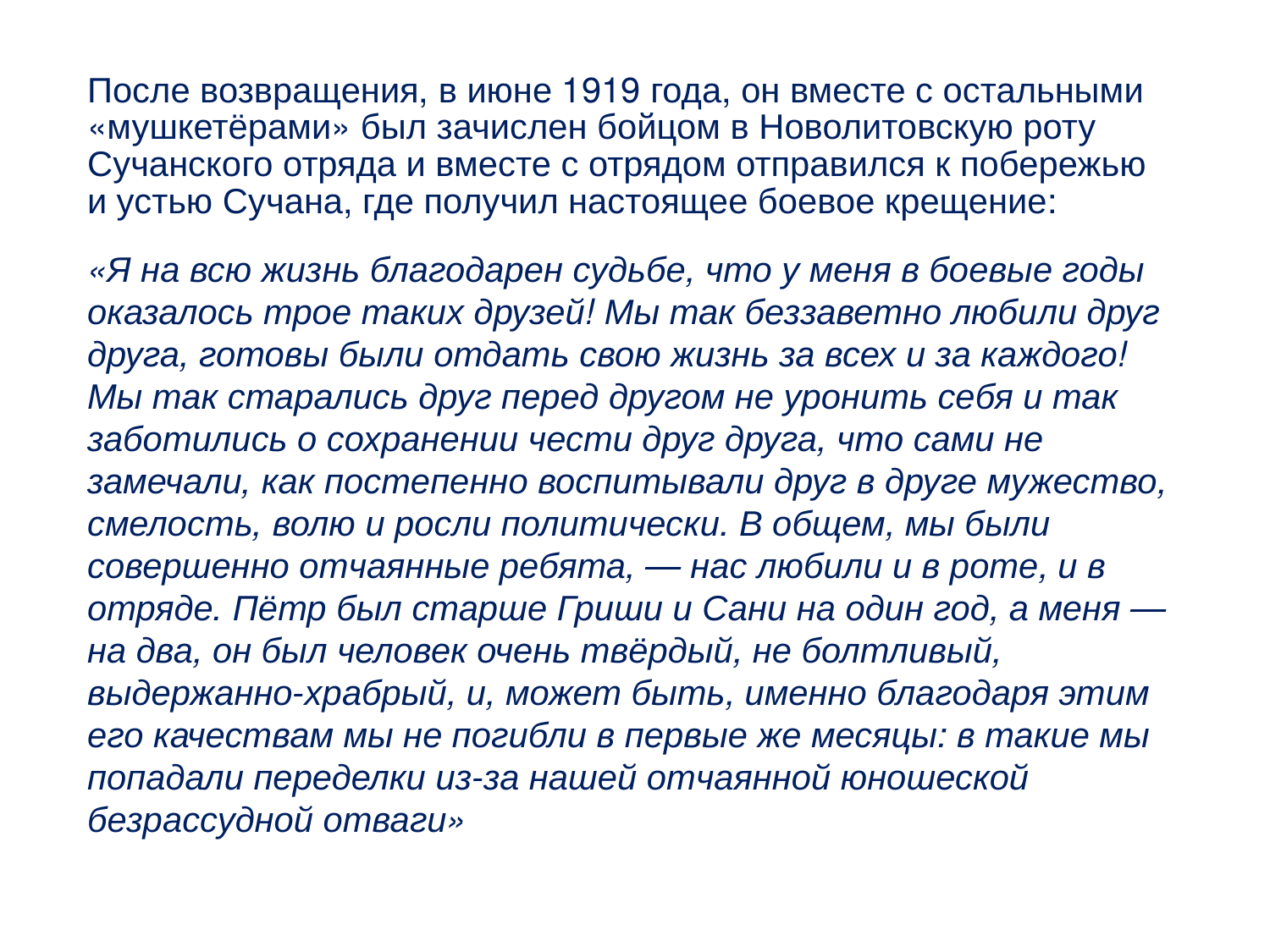

После возвращения, в июне 1919 года, он вместе с остальными «мушкетёрами» был зачислен бойцом в Новолитовскую роту Сучанского отряда и вместе с отрядом отправился к побережью и устью Сучана, где получил настоящее боевое крещение:
«Я на всю жизнь благодарен судьбе, что у меня в боевые годы оказалось трое таких друзей! Мы так беззаветно любили друг друга, готовы были отдать свою жизнь за всех и за каждого! Мы так старались друг перед другом не уронить себя и так заботились о сохранении чести друг друга, что сами не замечали, как постепенно воспитывали друг в друге мужество, смелость, волю и росли политически. В общем, мы были совершенно отчаянные ребята, — нас любили и в роте, и в отряде. Пётр был старше Гриши и Сани на один год, а меня — на два, он был человек очень твёрдый, не болтливый, выдержанно-храбрый, и, может быть, именно благодаря этим его качествам мы не погибли в первые же месяцы: в такие мы попадали переделки из-за нашей отчаянной юношеской безрассудной отваги»